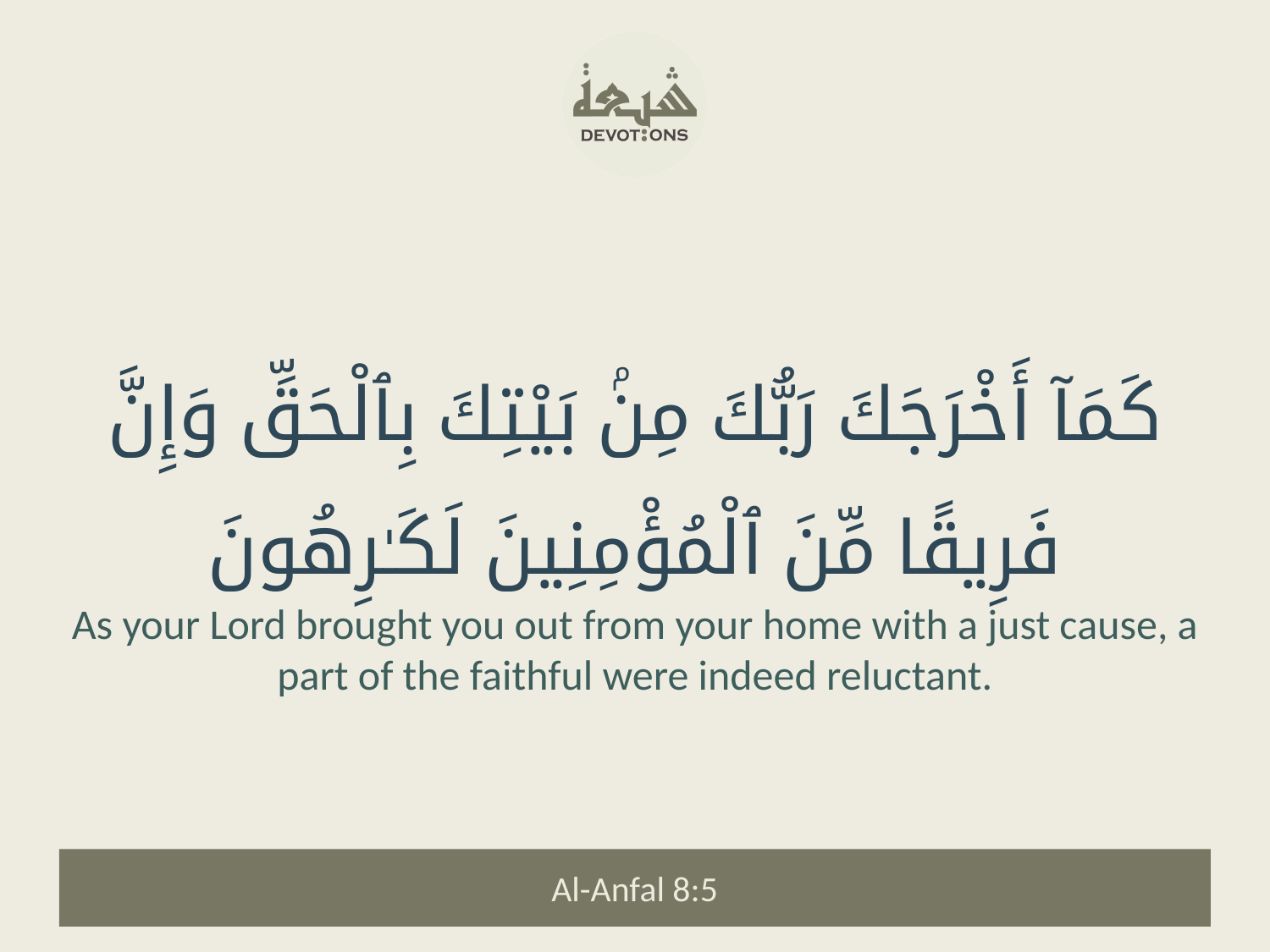

كَمَآ أَخْرَجَكَ رَبُّكَ مِنۢ بَيْتِكَ بِٱلْحَقِّ وَإِنَّ فَرِيقًا مِّنَ ٱلْمُؤْمِنِينَ لَكَـٰرِهُونَ
As your Lord brought you out from your home with a just cause, a part of the faithful were indeed reluctant.
Al-Anfal 8:5